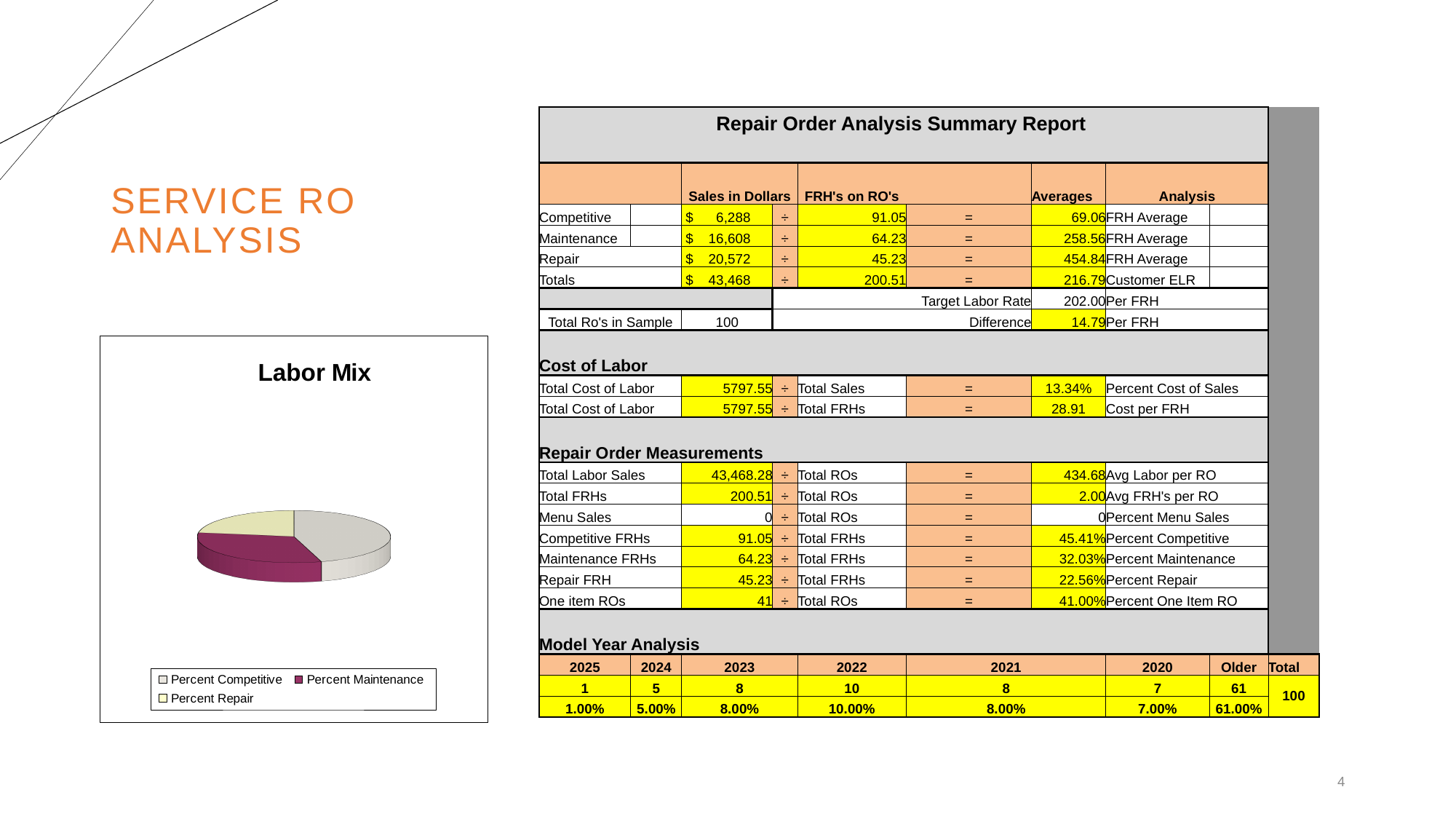

# Service Ro Analysis
| Repair Order Analysis Summary Report |  |  |  |  |  |  |  |  |  |
| --- | --- | --- | --- | --- | --- | --- | --- | --- | --- |
|  |  |  |  |  |  |  |  |  |  |
|  |  | Sales in Dollars |  | FRH's on RO's |  |  |  |  |  |
|  |  |  |  |  |  | Averages | Analysis |  |  |
| Competitive |  | $ 6,288 | ÷ | 91.05 | = | 69.06 | FRH Average |  |  |
| Maintenance |  | $ 16,608 | ÷ | 64.23 | = | 258.56 | FRH Average |  |  |
| Repair |  | $ 20,572 | ÷ | 45.23 | = | 454.84 | FRH Average |  |  |
| Totals |  | $ 43,468 | ÷ | 200.51 | = | 216.79 | Customer ELR |  |  |
|  |  |  |  |  | Target Labor Rate | 202.00 | Per FRH |  |  |
| Total Ro's in Sample |  | 100 |  |  | Difference | 14.79 | Per FRH |  |  |
|  |  |  |  |  |  |  |  |  |  |
| Cost of Labor |  |  |  |  |  |  |  |  |  |
| Total Cost of Labor |  | 5797.55 | ÷ | Total Sales | = | 13.34% | Percent Cost of Sales |  |  |
| Total Cost of Labor |  | 5797.55 | ÷ | Total FRHs | = | 28.91 | Cost per FRH |  |  |
|  |  |  |  |  |  |  |  |  |  |
| Repair Order Measurements |  |  |  |  |  |  |  |  |  |
| Total Labor Sales |  | 43,468.28 | ÷ | Total ROs | = | 434.68 | Avg Labor per RO |  |  |
| Total FRHs |  | 200.51 | ÷ | Total ROs | = | 2.00 | Avg FRH's per RO |  |  |
| Menu Sales |  | 0 | ÷ | Total ROs | = | 0 | Percent Menu Sales |  |  |
| Competitive FRHs |  | 91.05 | ÷ | Total FRHs | = | 45.41% | Percent Competitive |  |  |
| Maintenance FRHs |  | 64.23 | ÷ | Total FRHs | = | 32.03% | Percent Maintenance |  |  |
| Repair FRH |  | 45.23 | ÷ | Total FRHs | = | 22.56% | Percent Repair |  |  |
| One item ROs |  | 41 | ÷ | Total ROs | = | 41.00% | Percent One Item RO |  |  |
|  |  |  |  |  |  |  |  |  |  |
| Model Year Analysis |  |  |  |  |  |  |  |  |  |
| 2025 | 2024 | 2023 |  | 2022 | 2021 |  | 2020 | Older | Total |
| 1 | 5 | 8 |  | 10 | 8 |  | 7 | 61 | 100 |
| 1.00% | 5.00% | 8.00% |  | 10.00% | 8.00% |  | 7.00% | 61.00% |  |

[unsupported chart]

4